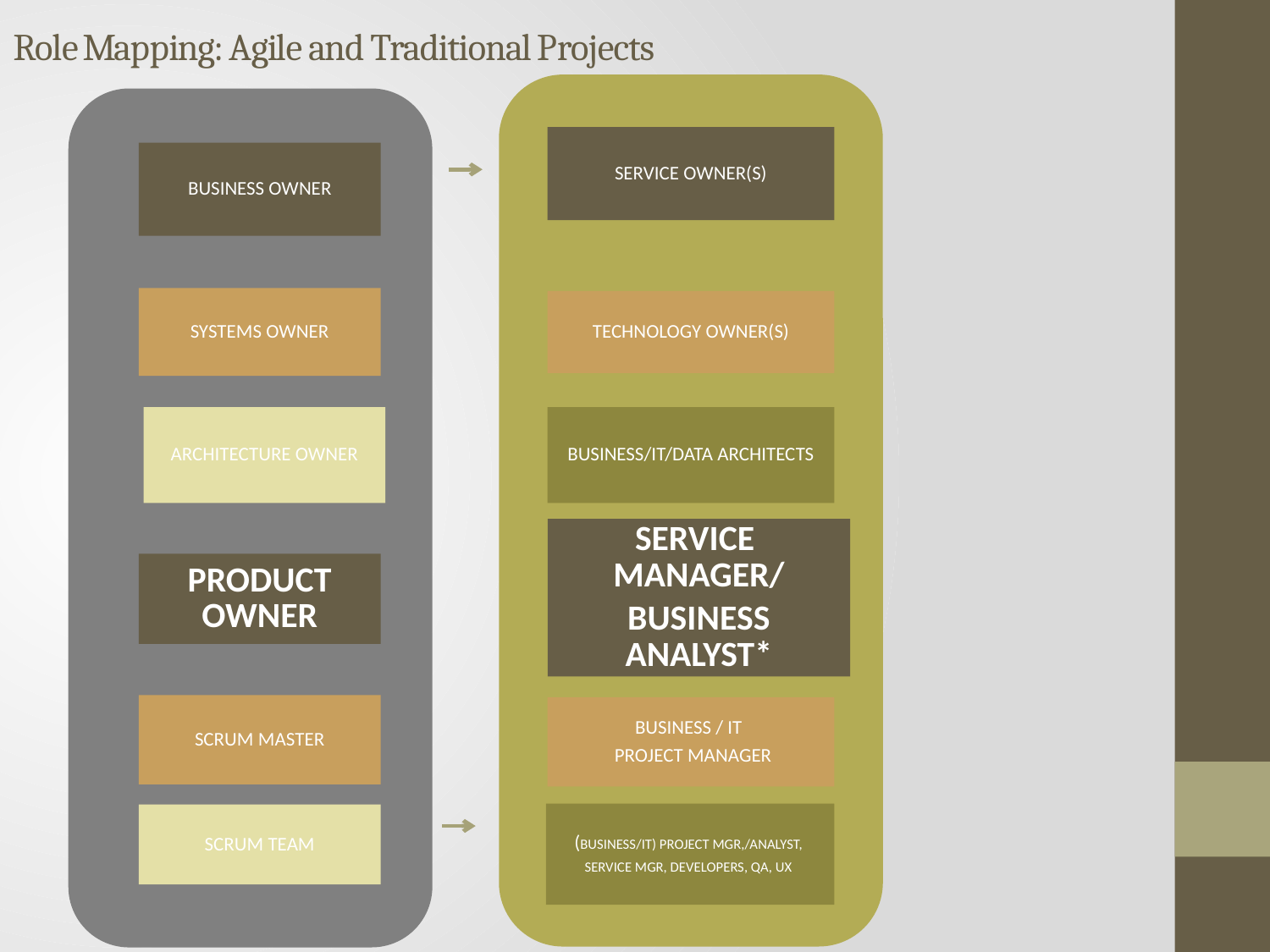

# Role Mapping: Agile and Traditional Projects

SERVICE OWNER(S)
BUSINESS OWNER
SYSTEMS OWNER
TECHNOLOGY OWNER(S)
ARCHITECTURE OWNER
BUSINESS/IT/DATA ARCHITECTS
SERVICE  MANAGER/
BUSINESS ANALYST*
PRODUCT OWNER
SCRUM MASTER
BUSINESS / IT
 PROJECT MANAGER
(BUSINESS/IT) PROJECT MGR,/ANALYST,
SERVICE MGR, DEVELOPERS, QA, UX
SCRUM TEAM